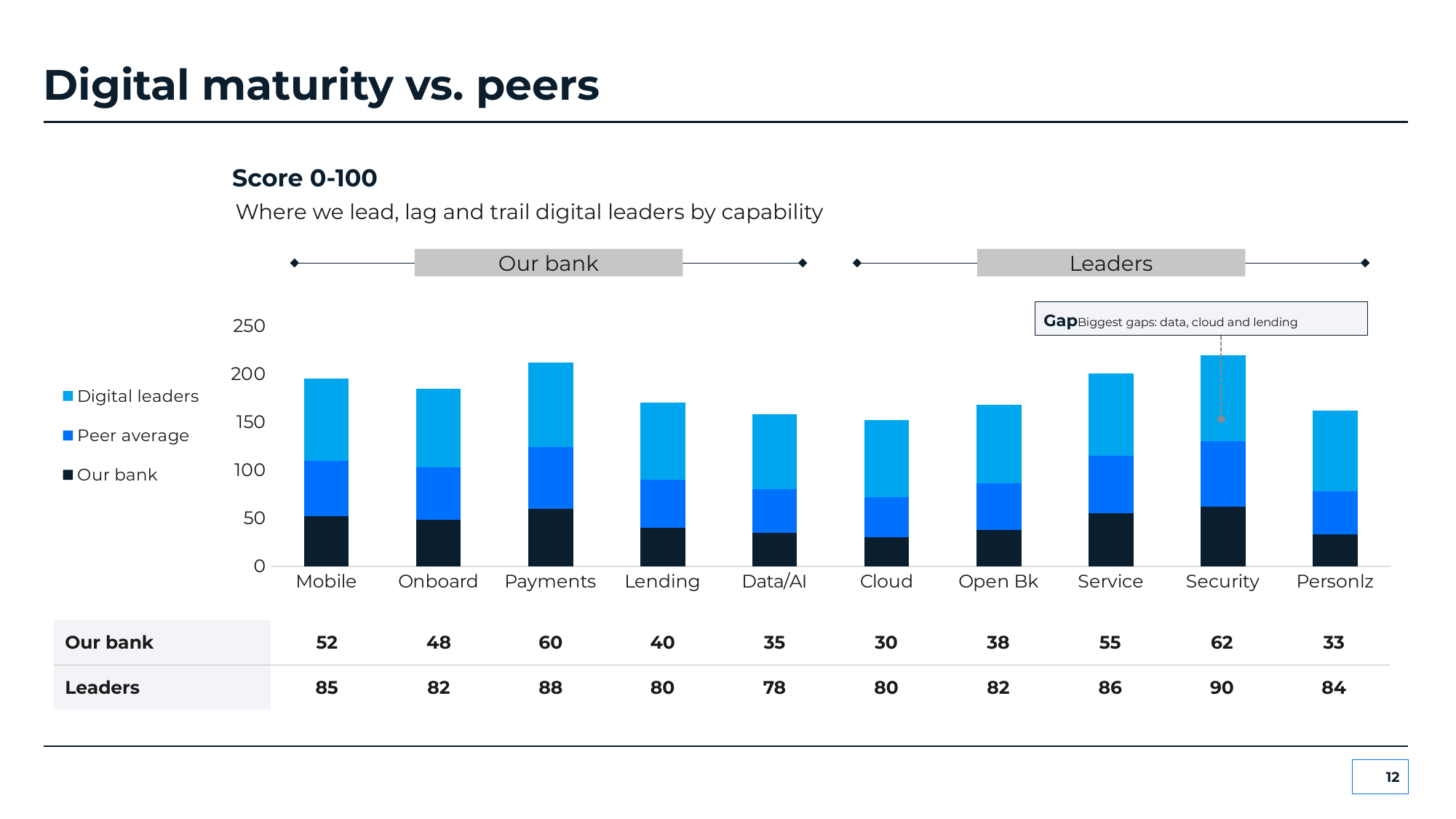

# Digital maturity vs. peers
Our bank
Leaders
Score 0-100
Where we lead, lag and trail digital leaders by capability
GapBiggest gaps: data, cloud and lending

### Chart

| Category | Our bank | Peer average | Digital leaders |
|---|---|---|---|
| Mobile | 52.0 | 58.0 | 85.0 |
| Onboard | 48.0 | 55.0 | 82.0 |
| Payments | 60.0 | 64.0 | 88.0 |
| Lending | 40.0 | 50.0 | 80.0 |
| Data/AI | 35.0 | 45.0 | 78.0 |
| Cloud | 30.0 | 42.0 | 80.0 |
| Open Bk | 38.0 | 48.0 | 82.0 |
| Service | 55.0 | 60.0 | 86.0 |
| Security | 62.0 | 68.0 | 90.0 |
| Personlz | 33.0 | 45.0 | 84.0 |
| Our bank | 52 | 48 | 60 | 40 | 35 | 30 | 38 | 55 | 62 | 33 |
| --- | --- | --- | --- | --- | --- | --- | --- | --- | --- | --- |
| Leaders | 85 | 82 | 88 | 80 | 78 | 80 | 82 | 86 | 90 | 84 |
12